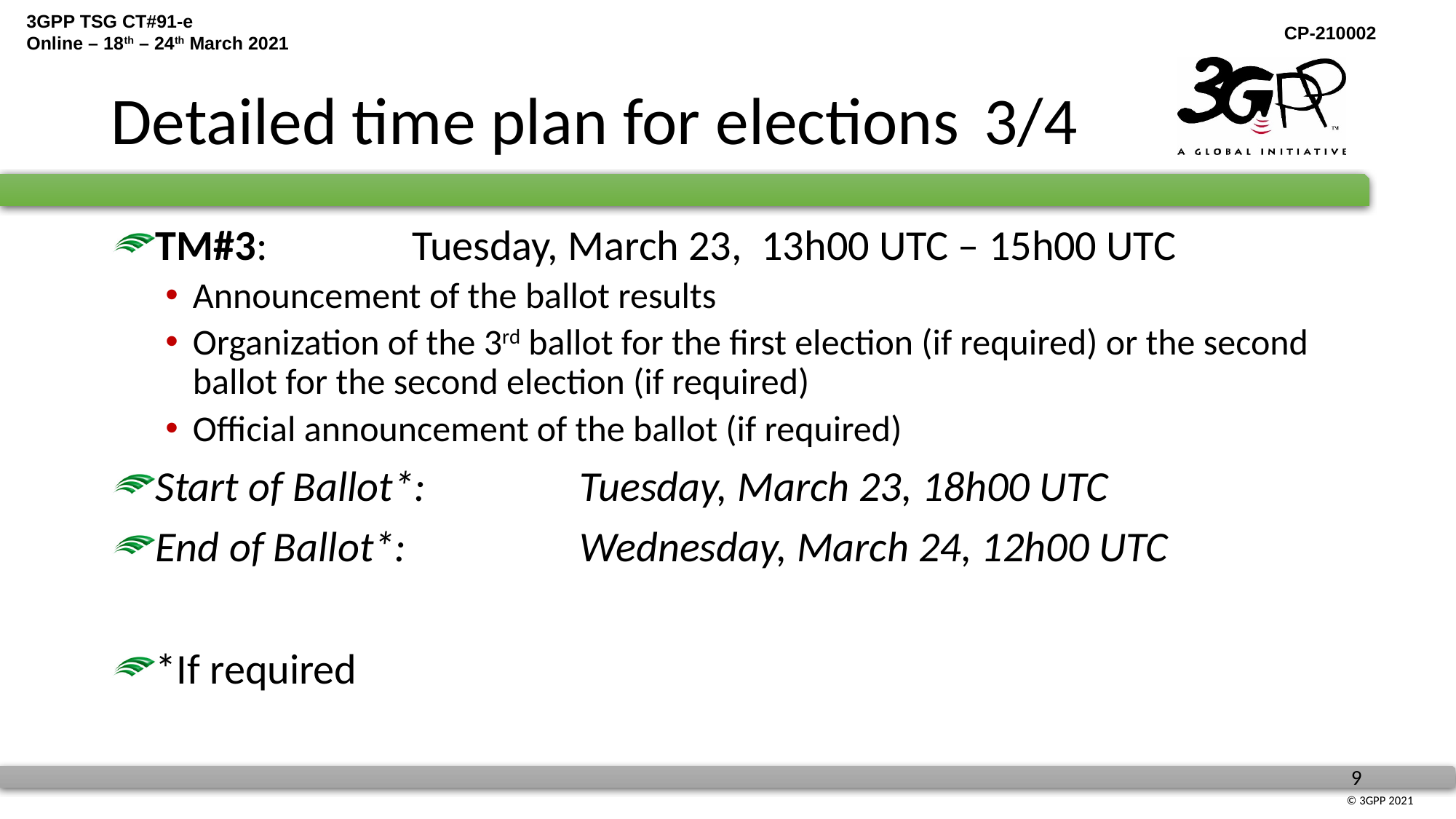

# Detailed time plan for elections	3/4
TM#3:               Tuesday, March 23,  13h00 UTC – 15h00 UTC
Announcement of the ballot results
Organization of the 3rd ballot for the first election (if required) or the second ballot for the second election (if required)
Official announcement of the ballot (if required)
Start of Ballot*:                Tuesday, March 23, 18h00 UTC
End of Ballot*:                  Wednesday, March 24, 12h00 UTC

*If required